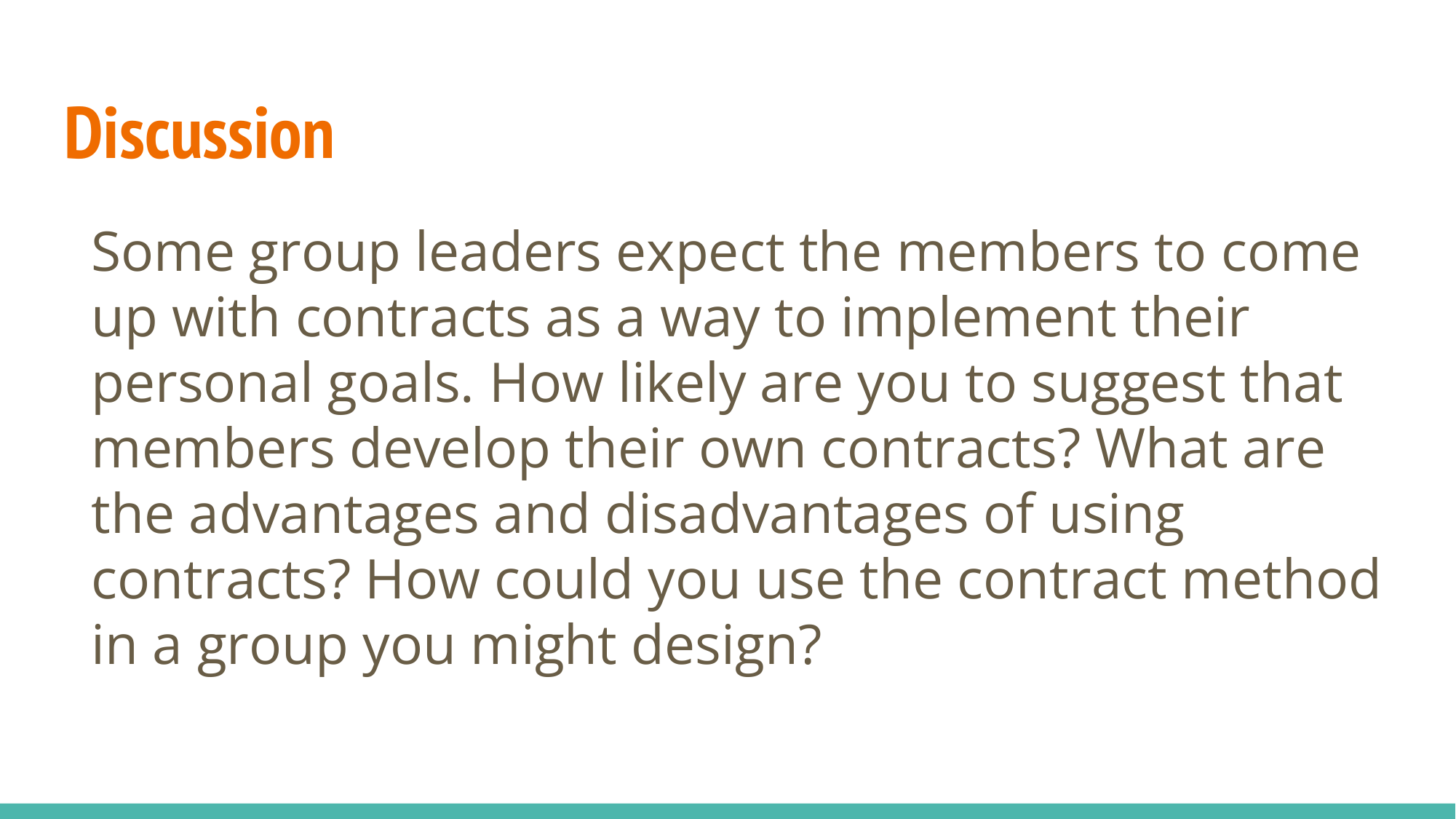

# Discussion
Some group leaders expect the members to come up with contracts as a way to implement their personal goals. How likely are you to suggest that members develop their own contracts? What are the advantages and disadvantages of using contracts? How could you use the contract method in a group you might design?